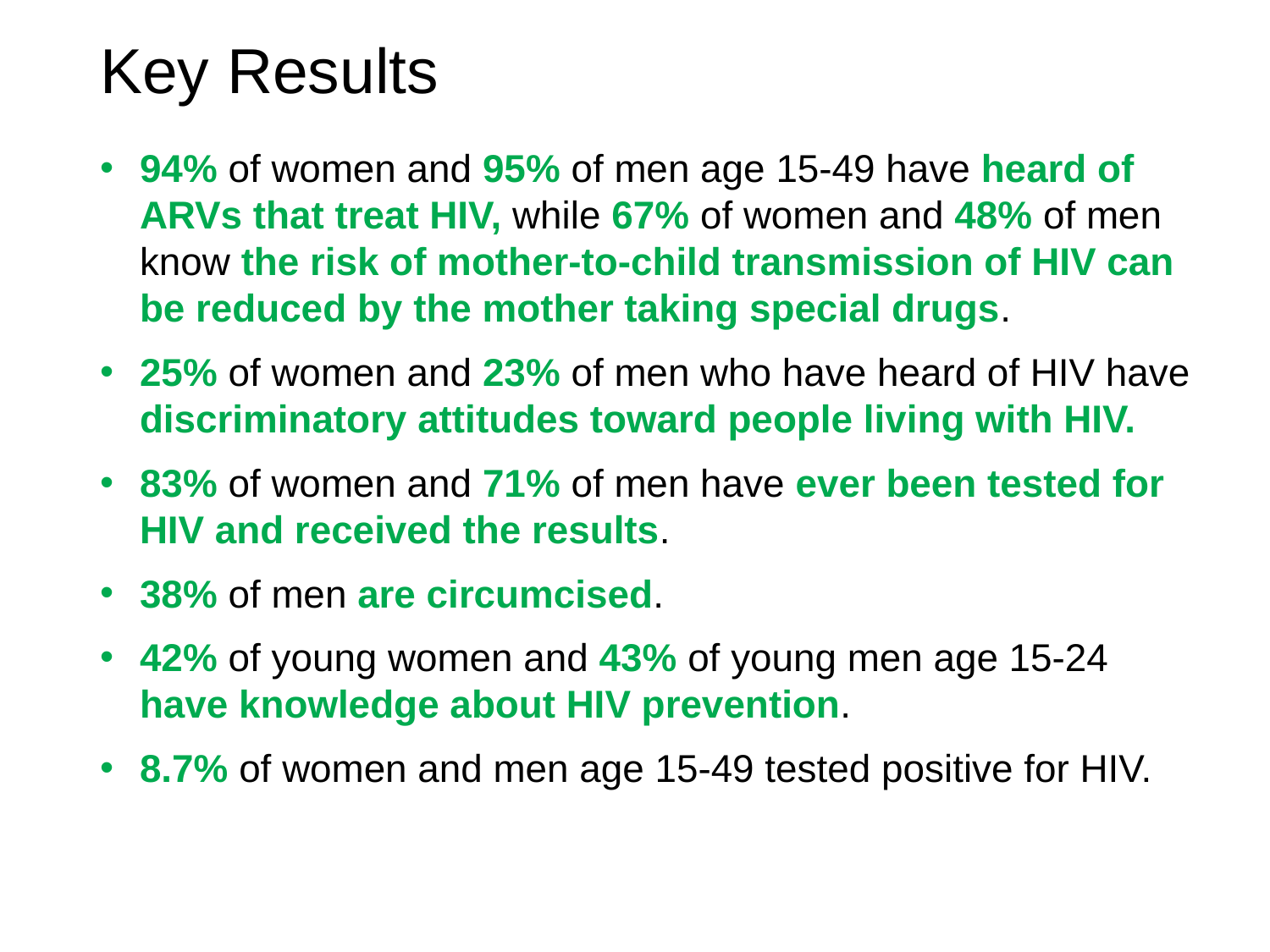

# Key Results
94% of women and 95% of men age 15-49 have heard of ARVs that treat HIV, while 67% of women and 48% of men know the risk of mother-to-child transmission of HIV can be reduced by the mother taking special drugs.
25% of women and 23% of men who have heard of HIV have discriminatory attitudes toward people living with HIV.
83% of women and 71% of men have ever been tested for HIV and received the results.
38% of men are circumcised.
42% of young women and 43% of young men age 15-24 have knowledge about HIV prevention.
8.7% of women and men age 15-49 tested positive for HIV.